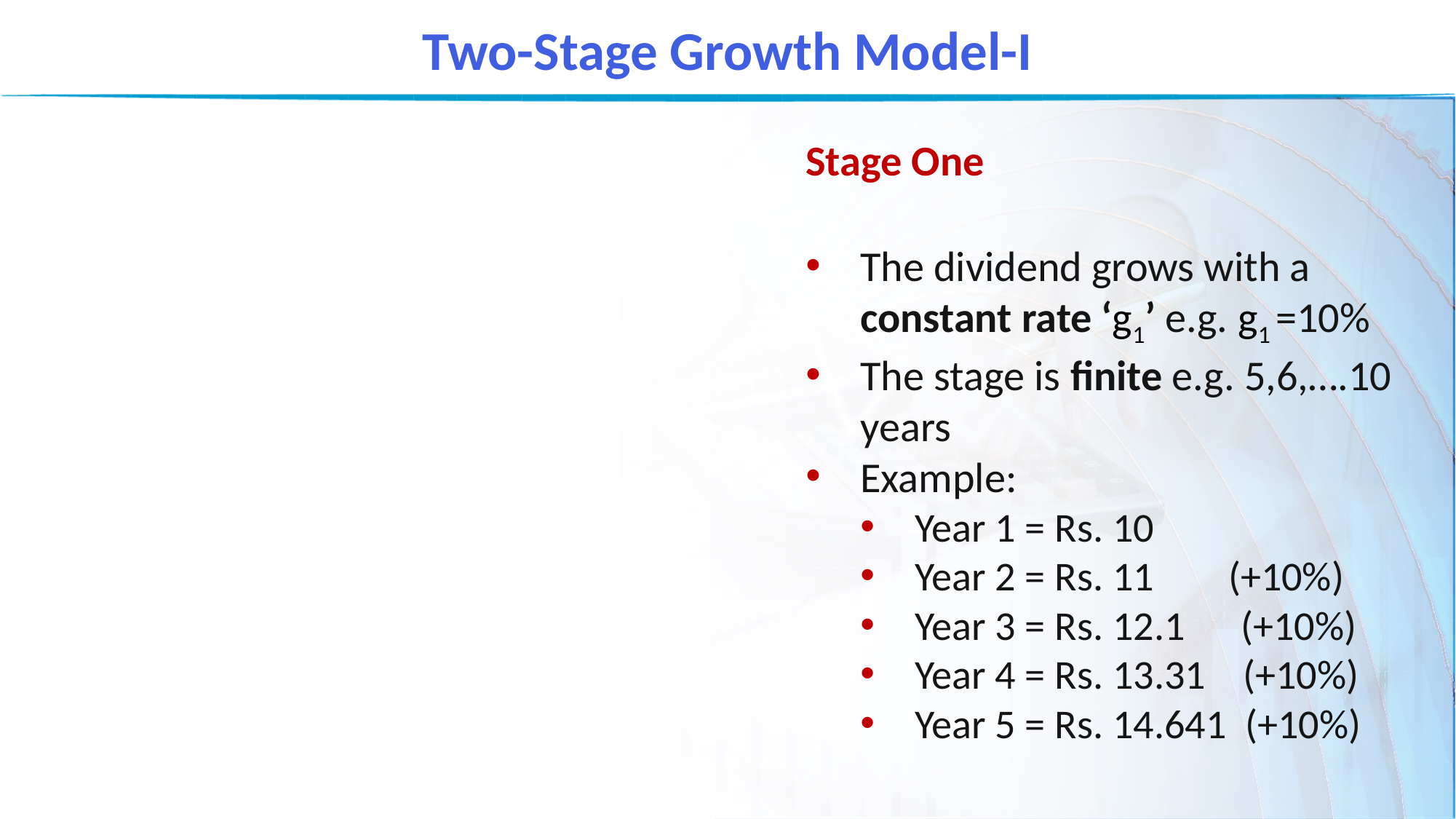

Two-Stage Growth Model-I
Stage One

The dividend grows with a constant rate ‘g1’ e.g. g1 =10%
The stage is finite e.g. 5,6,….10 years
Example:
Year 1 = Rs. 10
Year 2 = Rs. 11        (+10%)
Year 3 = Rs. 12.1      (+10%)
Year 4 = Rs. 13.31    (+10%)
Year 5 = Rs. 14.641  (+10%)